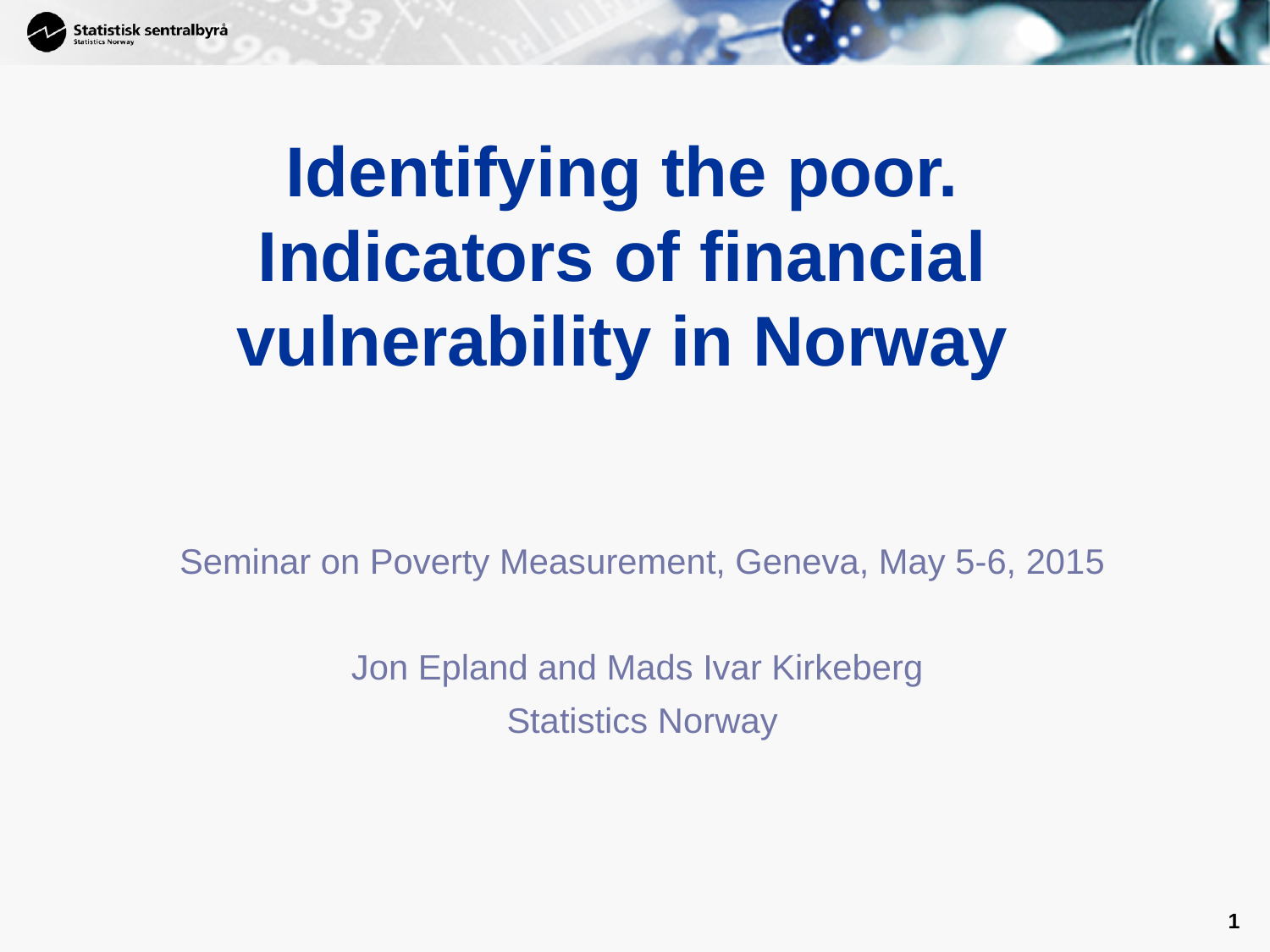

# Identifying the poor. Indicators of financial vulnerability in Norway

Seminar on Poverty Measurement, Geneva, May 5-6, 2015

Jon Epland and Mads Ivar Kirkeberg
Statistics Norway

1